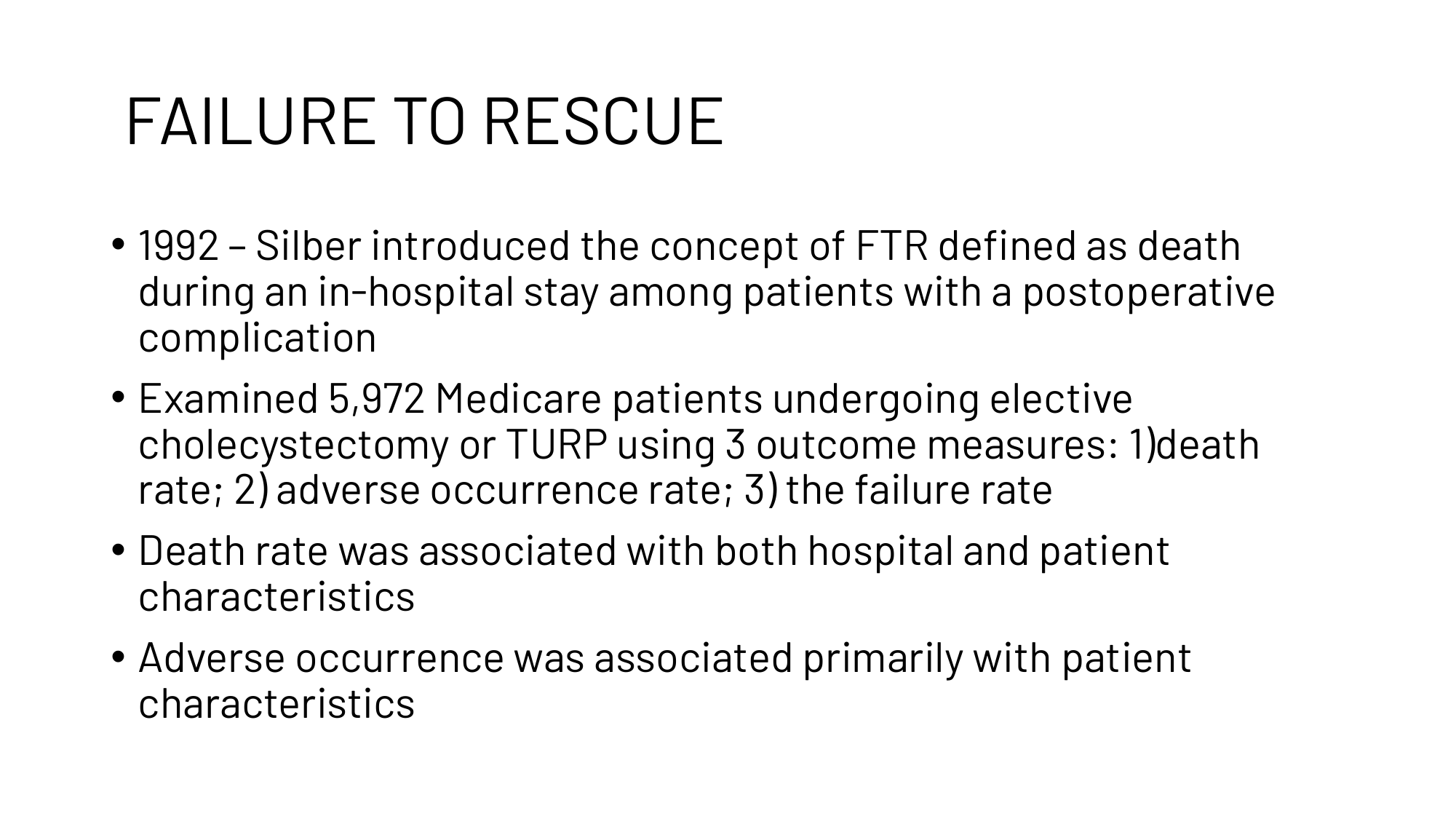

# FAILURE TO RESCUE
1992 – Silber introduced the concept of FTR defined as death during an in-hospital stay among patients with a postoperative complication
Examined 5,972 Medicare patients undergoing elective cholecystectomy or TURP using 3 outcome measures: 1)death rate; 2) adverse occurrence rate; 3) the failure rate
Death rate was associated with both hospital and patient characteristics
Adverse occurrence was associated primarily with patient characteristics